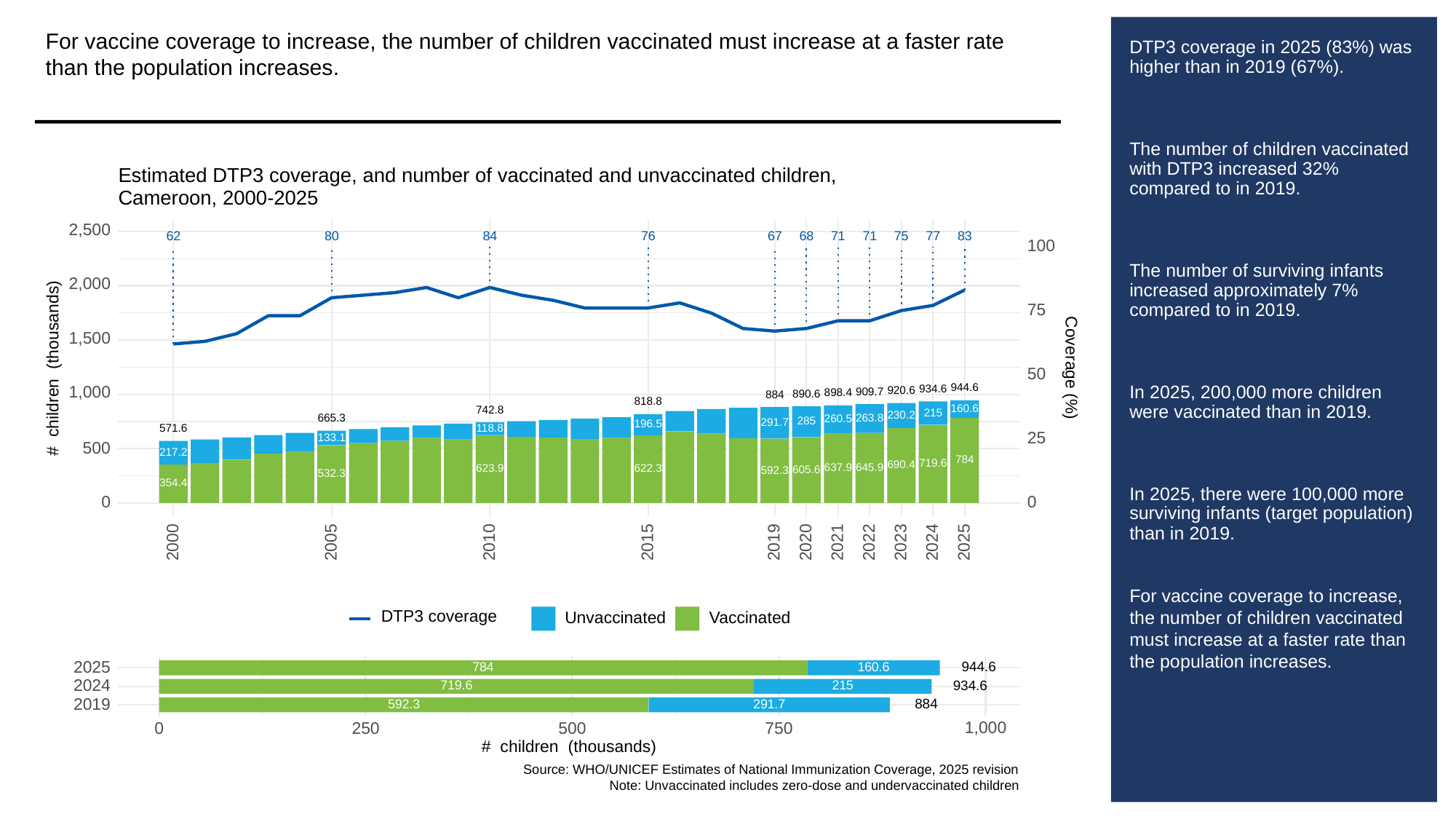

For vaccine coverage to increase, the number of children vaccinated must increase at a faster rate than the population increases.
# DTP3 coverage in 2025 (83%) was higher than in 2019 (67%).

The number of children vaccinated with DTP3 increased 32% compared to in 2019.

The number of surviving infants increased approximately 7% compared to in 2019.

In 2025, 200,000 more children were vaccinated than in 2019.

In 2025, there were 100,000 more surviving infants (target population) than in 2019.

For vaccine coverage to increase, the number of children vaccinated must increase at a faster rate than the population increases.

Estimated DTP3 coverage, and number of vaccinated and unvaccinated children,
Cameroon, 2000-2025

2,500

83
62
80
84
76
67
68
71
71
75
77
100

2,000

75

1,500

#  children  (thousands)
Coverage (%)

50
944.6
934.6
1,000
920.6
909.7
898.4
890.6
884

818.8

160.6

742.8

215

230.2

263.8
665.3
260.5

285

291.7

196.5

118.8
571.6

25

133.1

500

217.2

784
719.6

690.4

645.9
637.9

623.9
622.3
605.6
592.3
532.3

354.4
0
0

2023
2000
2005
2010
2015
2019
2020
2021
2022
2024
2025

DTP3 coverage
Unvaccinated
Vaccinated

2025
944.6
784
160.6

2024
934.6
719.6
215

2019
884
592.3
291.7

1,000
0
250
500
750
#  children  (thousands)
Source: WHO/UNICEF Estimates of National Immunization Coverage, 2025 revision
Note: Unvaccinated includes zero-dose and undervaccinated children